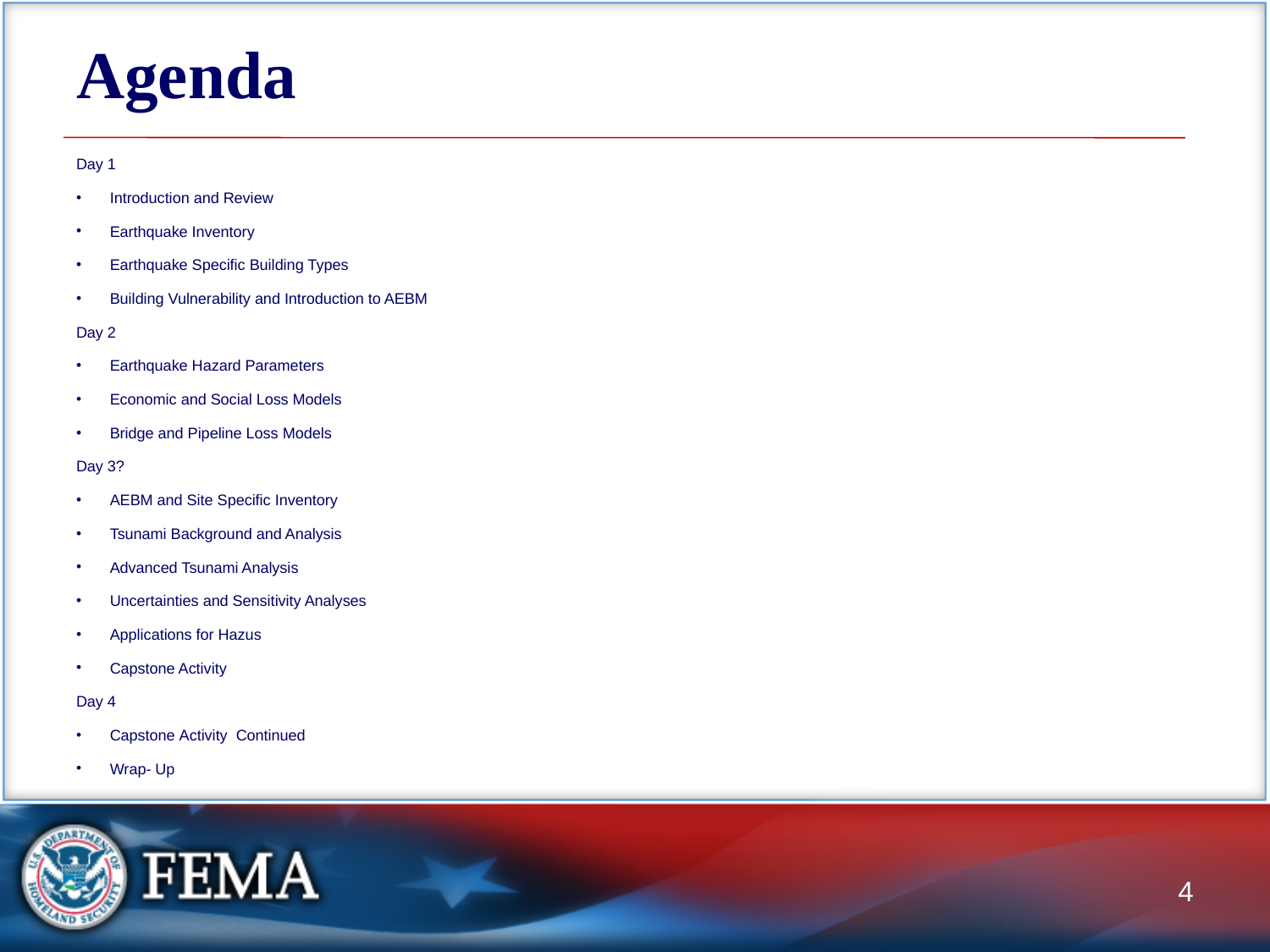

# Agenda
Day 1
Introduction and Review
Earthquake Inventory
Earthquake Specific Building Types
Building Vulnerability and Introduction to AEBM
Day 2
Earthquake Hazard Parameters
Economic and Social Loss Models
Bridge and Pipeline Loss Models
Day 3?
AEBM and Site Specific Inventory
Tsunami Background and Analysis
Advanced Tsunami Analysis
Uncertainties and Sensitivity Analyses
Applications for Hazus
Capstone Activity
Day 4
Capstone Activity  Continued
Wrap- Up
4